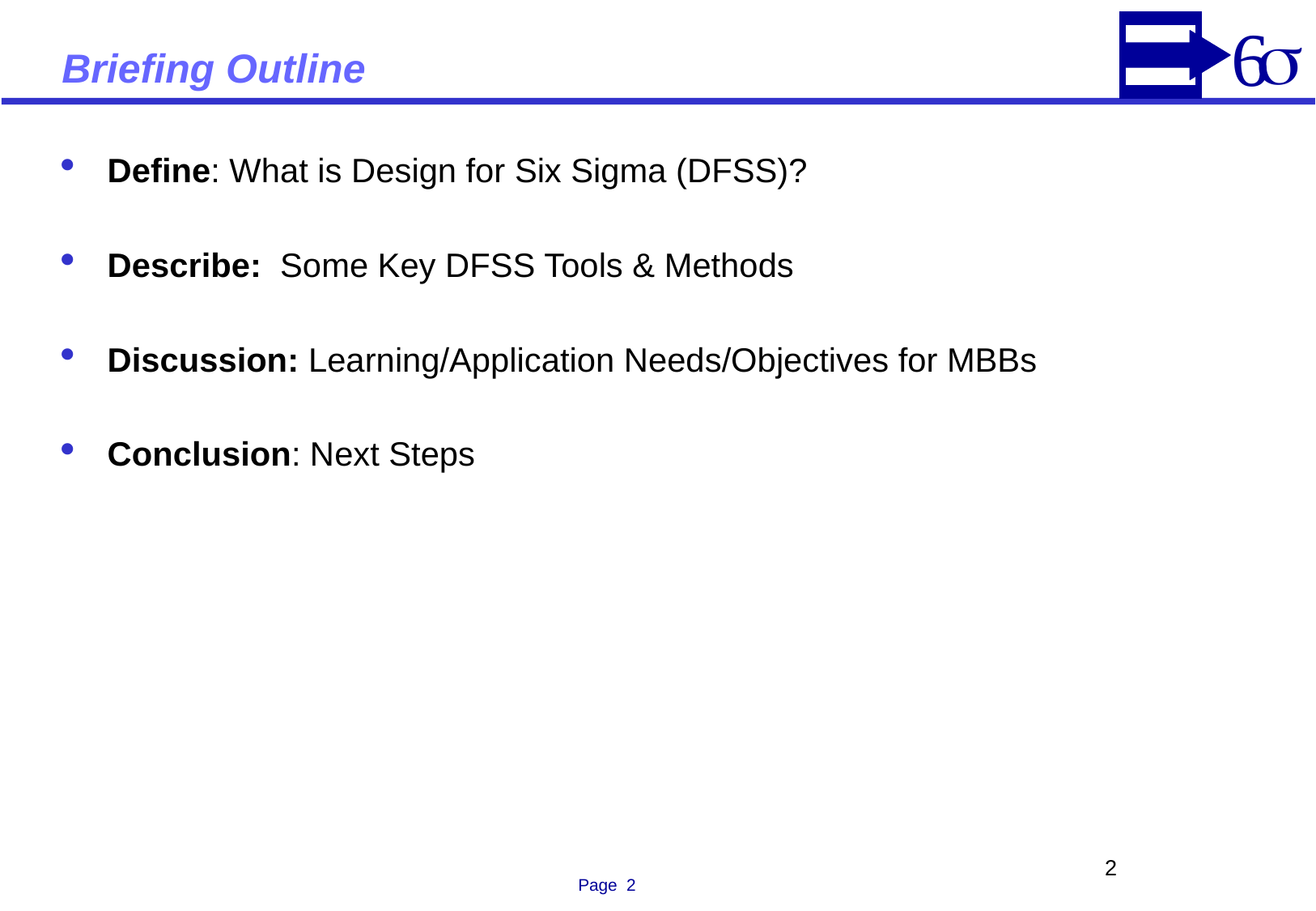

# Briefing Outline
Define: What is Design for Six Sigma (DFSS)?

Describe:  Some Key DFSS Tools & Methods

Discussion: Learning/Application Needs/Objectives for MBBs

Conclusion: Next Steps